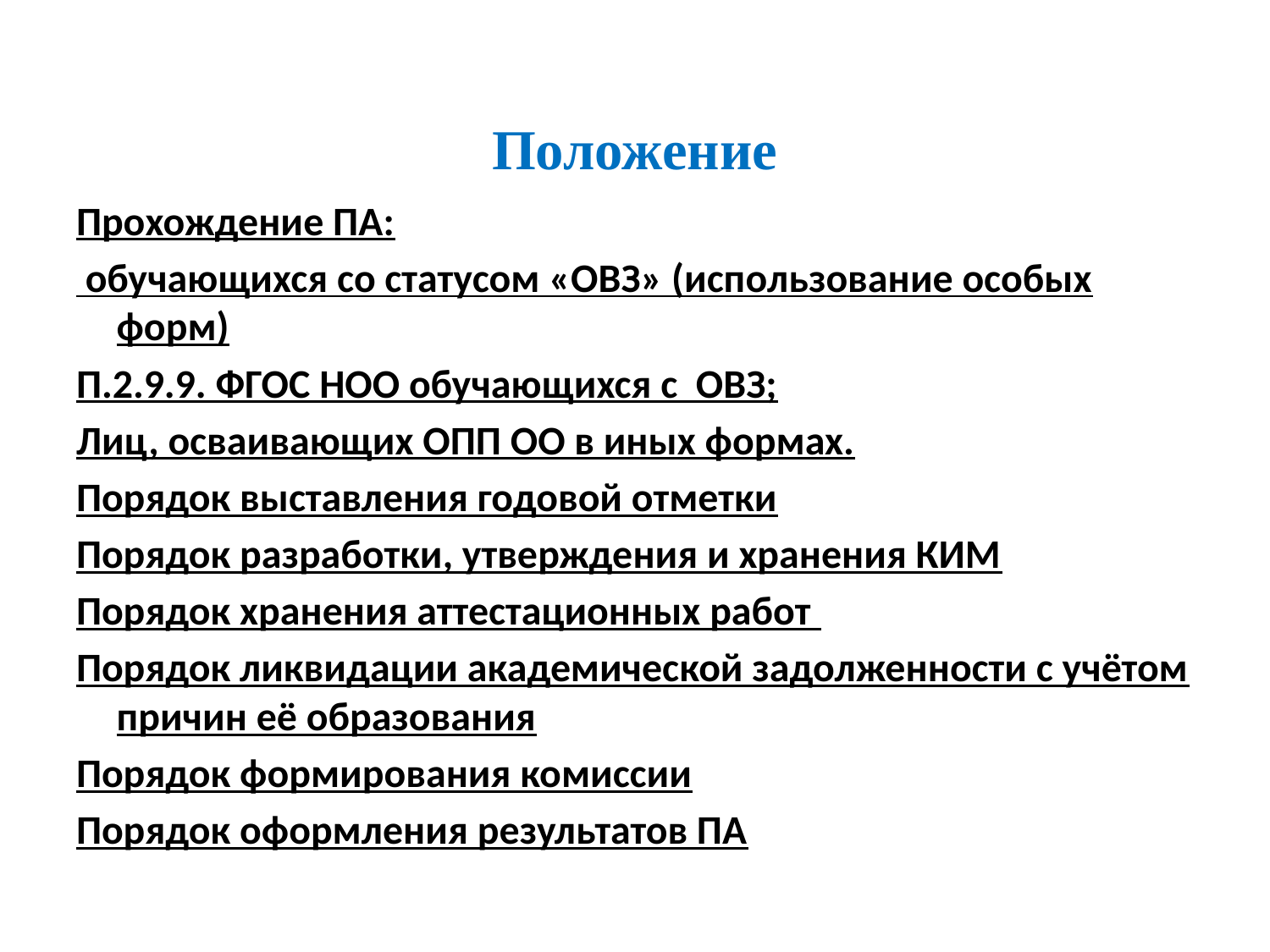

# Положение
Прохождение ПА:
 обучающихся со статусом «ОВЗ» (использование особых форм)
П.2.9.9. ФГОС НОО обучающихся с  ОВЗ;
Лиц, осваивающих ОПП ОО в иных формах.
Порядок выставления годовой отметки
Порядок разработки, утверждения и хранения КИМ
Порядок хранения аттестационных работ
Порядок ликвидации академической задолженности с учётом причин её образования
Порядок формирования комиссии
Порядок оформления результатов ПА